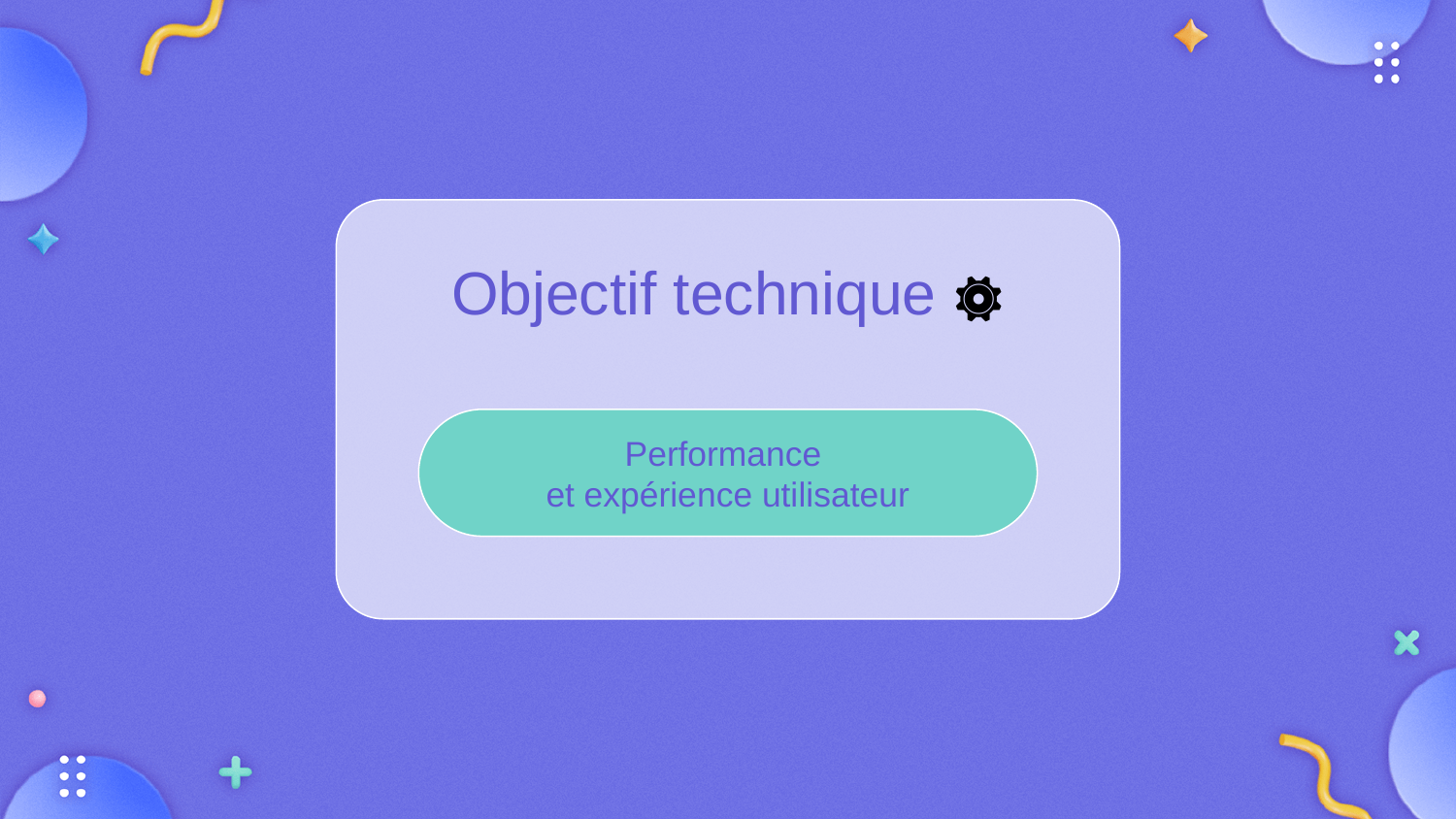

Objectif technique ⚙️
Performance
et expérience utilisateur